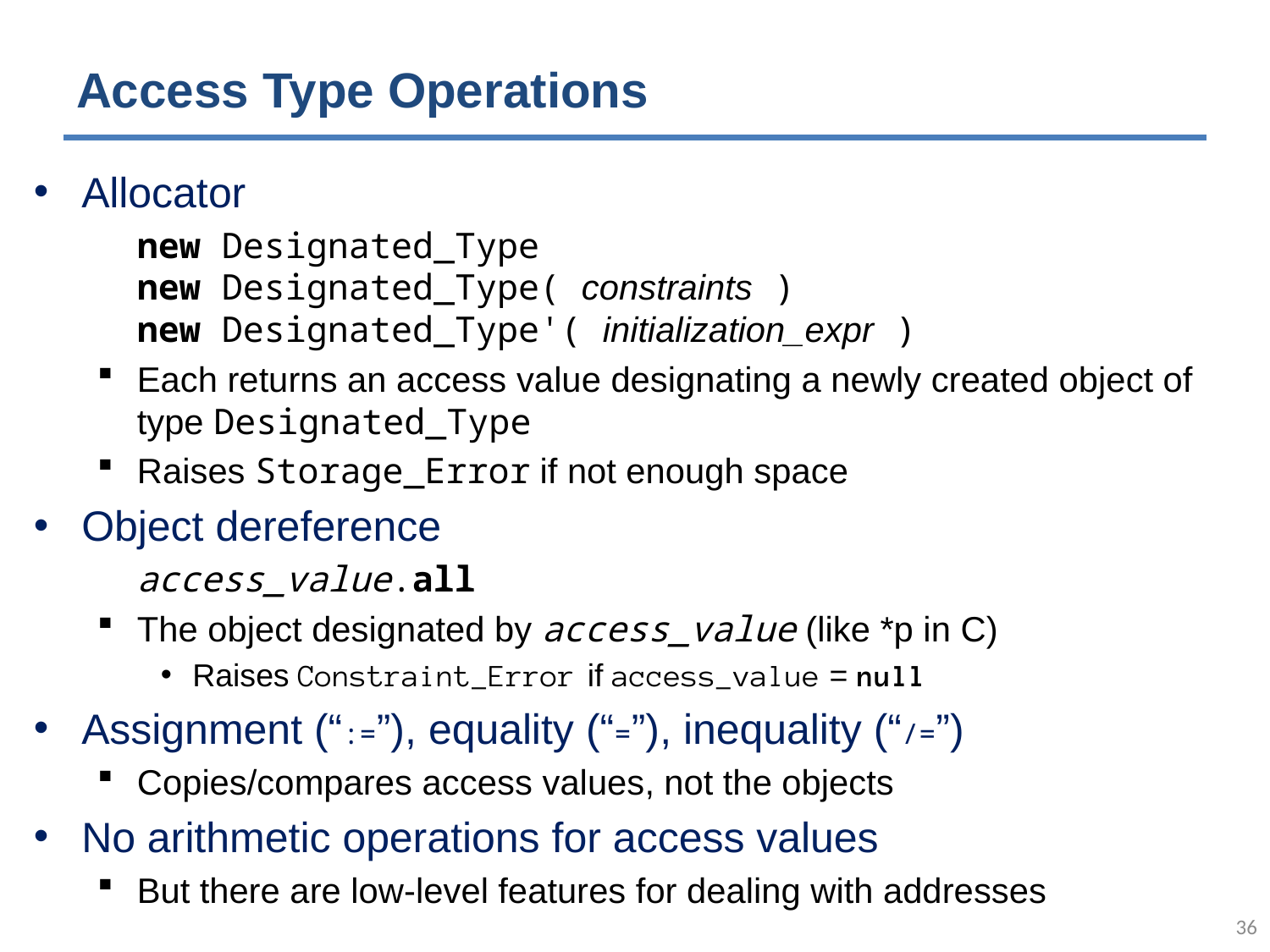

# Access Type Operations
Allocator
	new Designated_Type
new Designated_Type( constraints )
new Designated_Type'( initialization_expr )
Each returns an access value designating a newly created object of type Designated_Type
Raises Storage_Error if not enough space
Object dereference
	access_value.all
The object designated by access_value (like *p in C)
Raises Constraint_Error if access_value = null
Assignment (“:=”), equality (“=”), inequality (“/=”)
Copies/compares access values, not the objects
No arithmetic operations for access values
But there are low-level features for dealing with addresses
36